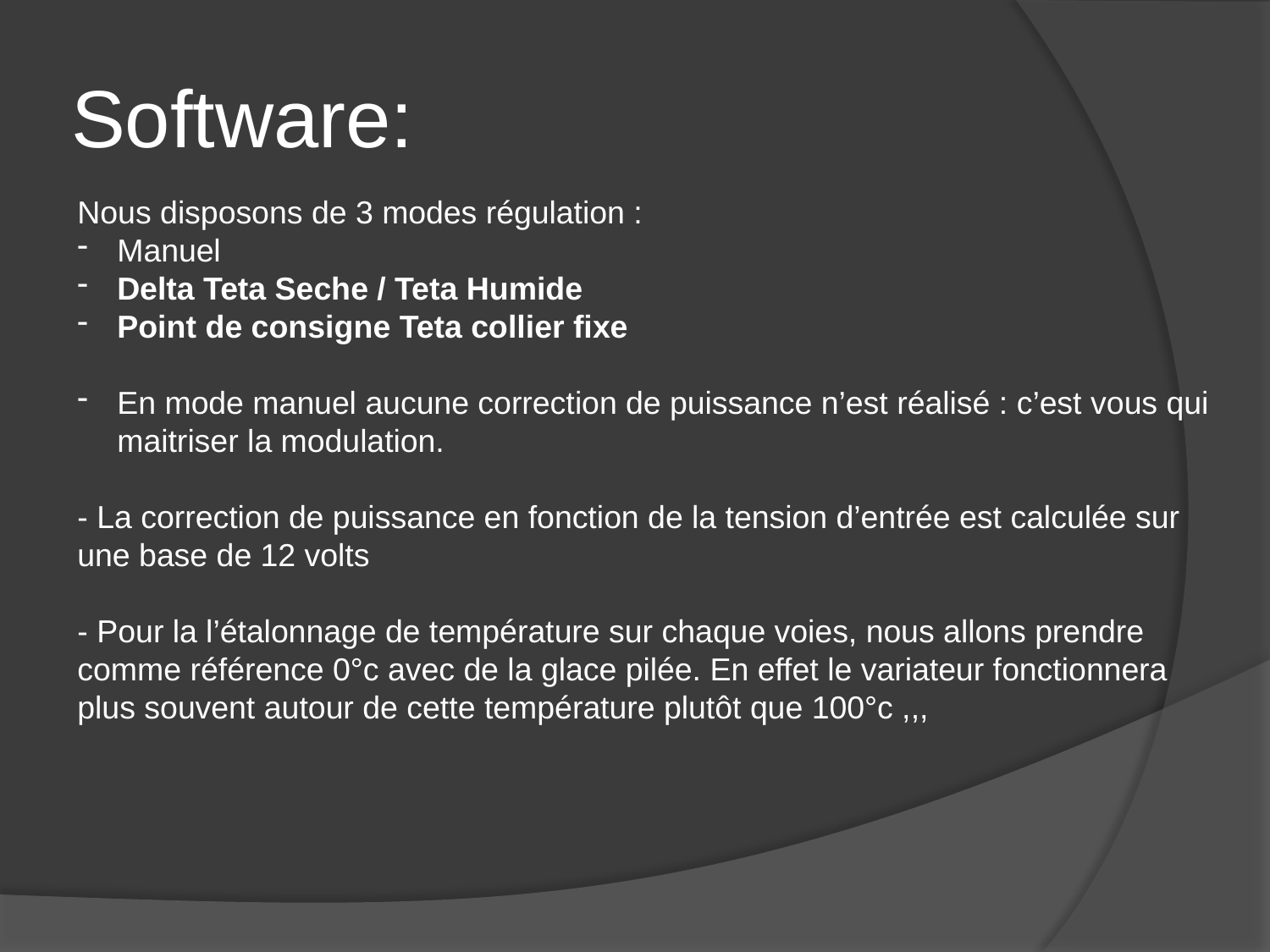

Software:
Nous disposons de 3 modes régulation :
Manuel
Delta Teta Seche / Teta Humide
Point de consigne Teta collier fixe

En mode manuel aucune correction de puissance n’est réalisé : c’est vous qui maitriser la modulation.

- La correction de puissance en fonction de la tension d’entrée est calculée sur une base de 12 volts

- Pour la l’étalonnage de température sur chaque voies, nous allons prendre comme référence 0°c avec de la glace pilée. En effet le variateur fonctionnera plus souvent autour de cette température plutôt que 100°c ,,,